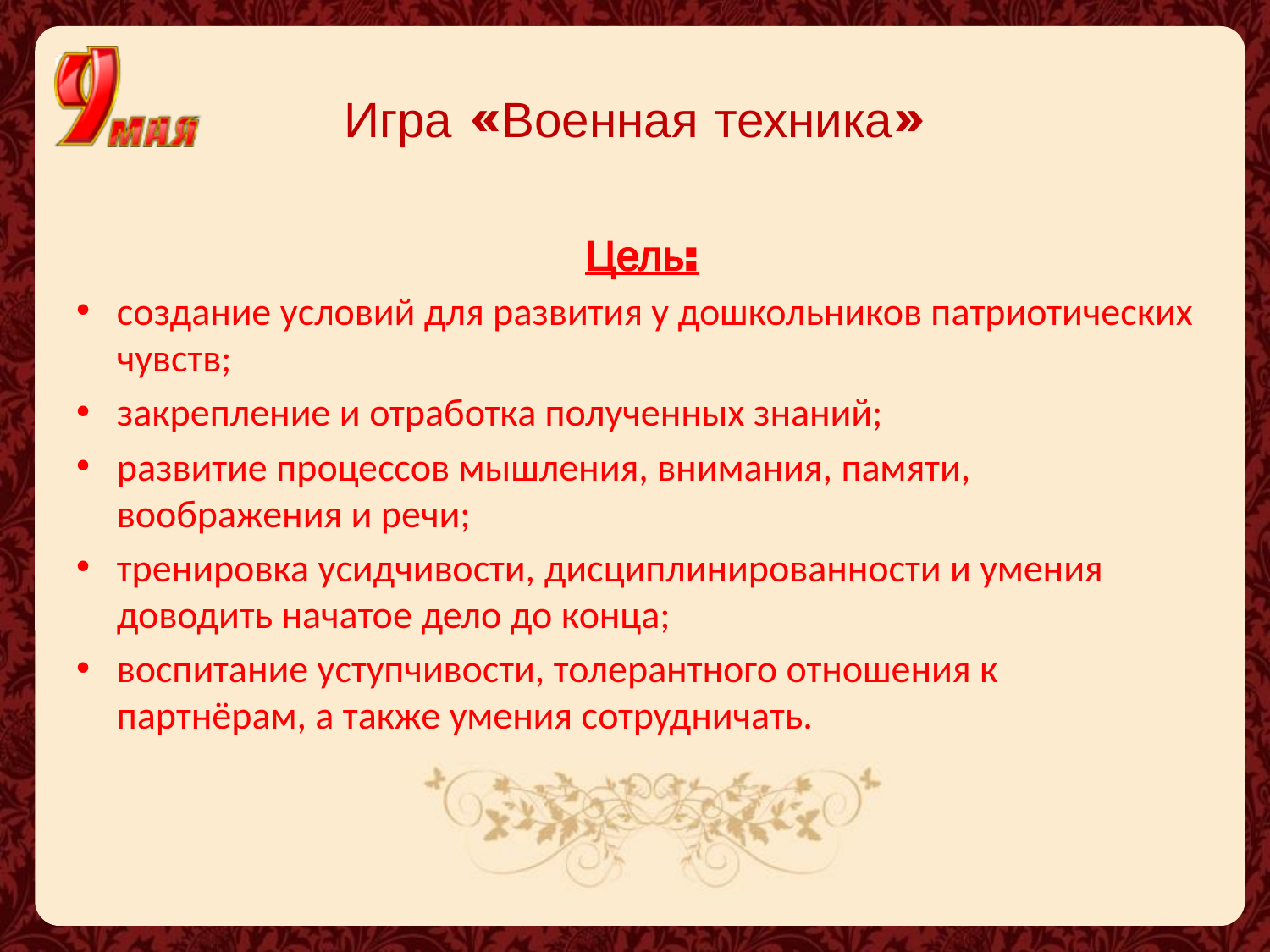

# Игра «Военная техника»
Цель:
создание условий для развития у дошкольников патриотических чувств;
закрепление и отработка полученных знаний;
развитие процессов мышления, внимания, памяти, воображения и речи;
тренировка усидчивости, дисциплинированности и умения доводить начатое дело до конца;
воспитание уступчивости, толерантного отношения к партнёрам, а также умения сотрудничать.